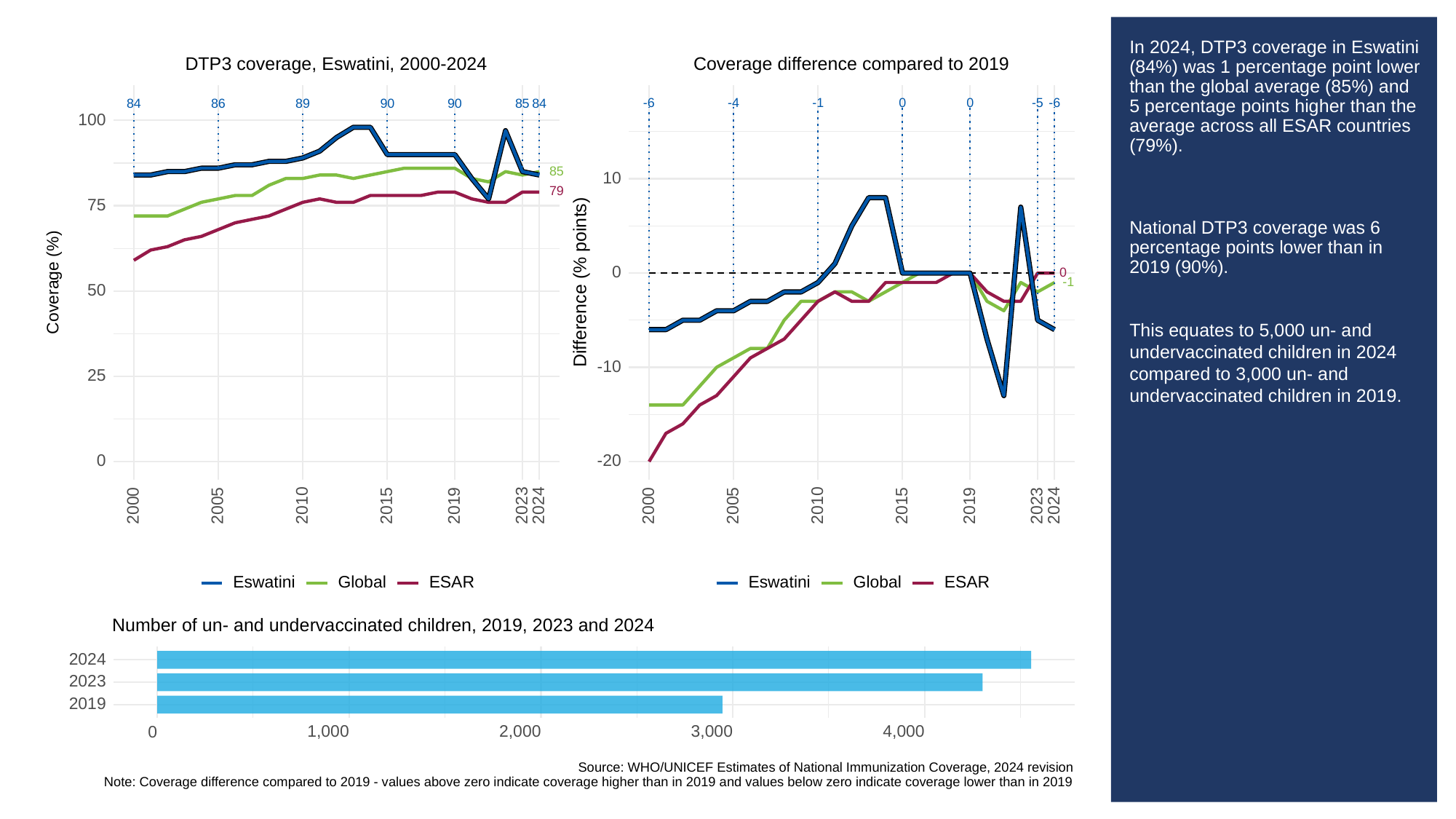

# In 2024, DTP3 coverage in Eswatini (84%) was 1 percentage point lower than the global average (85%) and 5 percentage points higher than the average across all ESAR countries (79%).

National DTP3 coverage was 6 percentage points lower than in 2019 (90%).

This equates to 5,000 un- and undervaccinated children in 2024 compared to 3,000 un- and undervaccinated children in 2019.

Coverage difference compared to 2019
DTP3 coverage, Eswatini, 2000-2024

-6
0
0
-6
-1
-5
-4
84
86
89
90
90
85
84

100

85

10

79

75

0
0

Difference (% points)
Coverage (%)
-1
50

-10

25

0
-20

2023
2023
2000
2005
2010
2015
2019
2024
2000
2005
2010
2015
2019
2024
Global
ESAR
Global
ESAR
Eswatini
Eswatini

Number of un- and undervaccinated children, 2019, 2023 and 2024

2024

2023

2019

1,000
2,000
3,000
4,000
0
Source: WHO/UNICEF Estimates of National Immunization Coverage, 2024 revision
Note: Coverage difference compared to 2019 - values above zero indicate coverage higher than in 2019 and values below zero indicate coverage lower than in 2019